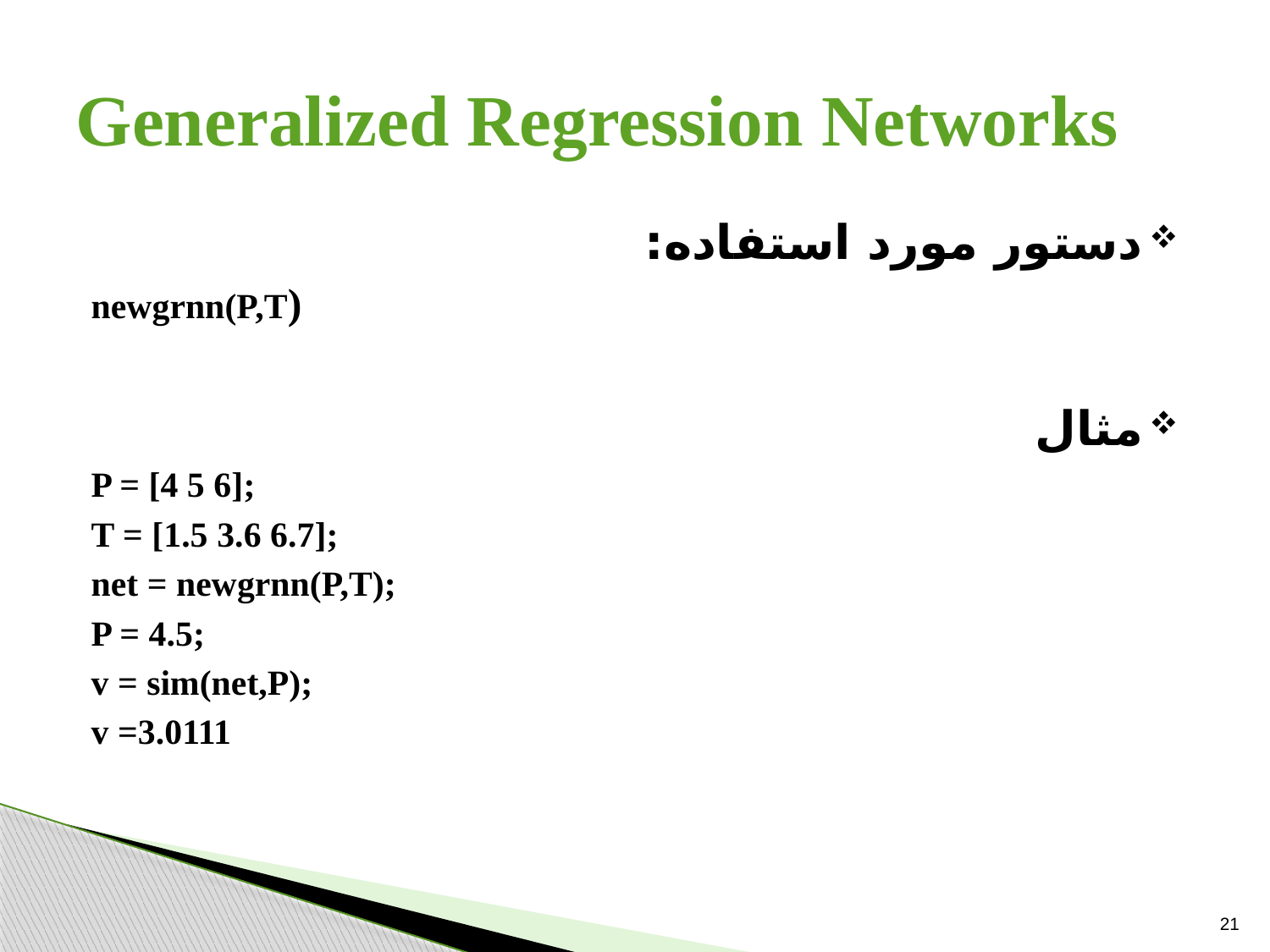

# Generalized Regression Networks
دستور مورد استفاده:
newgrnn(P,T)

مثال
P = [4 5 6];
T = [1.5 3.6 6.7];
net = newgrnn(P,T);
P = 4.5;
v = sim(net,P);
v =3.0111
21